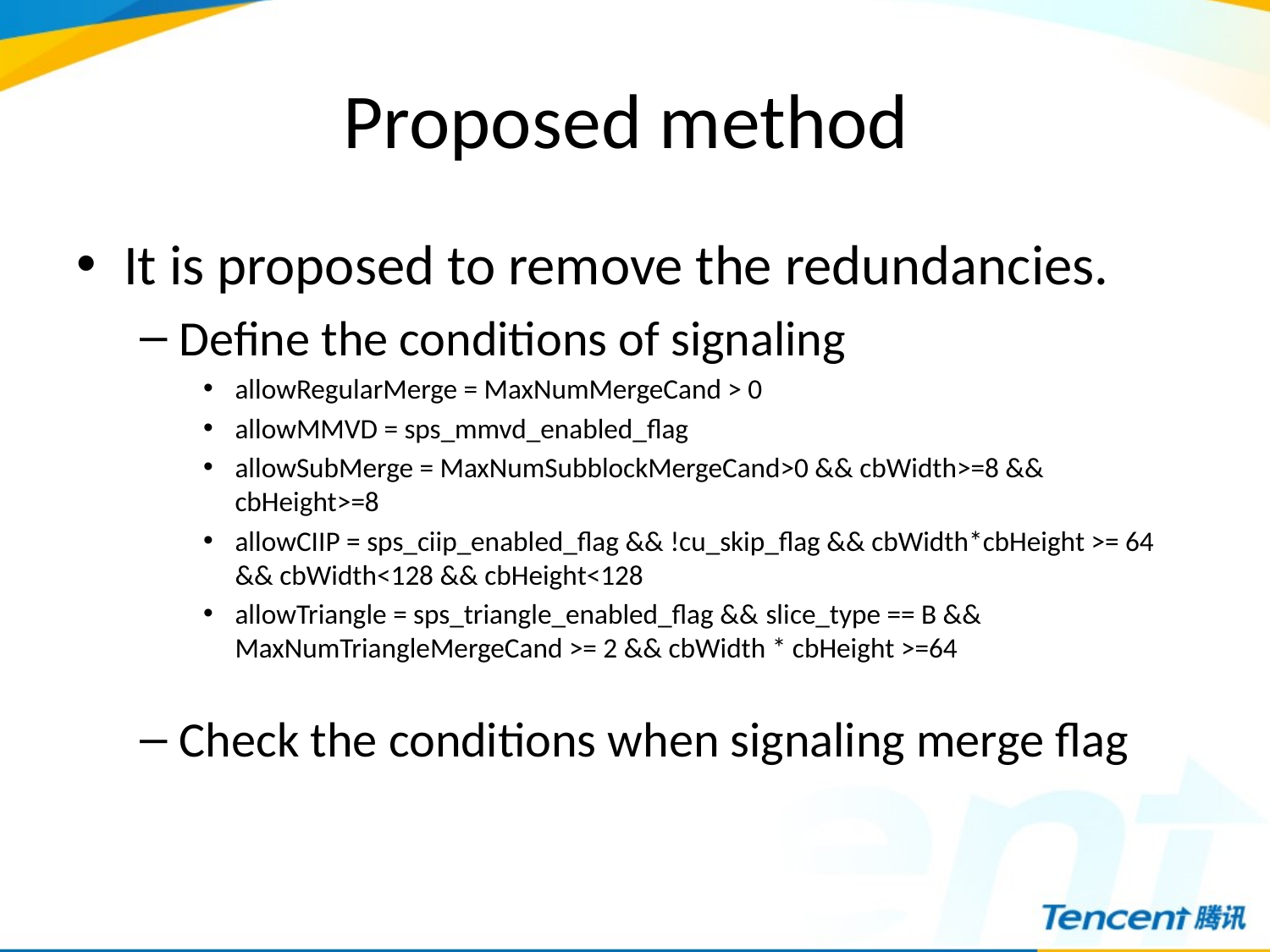

# Proposed method
It is proposed to remove the redundancies.
Define the conditions of signaling
allowRegularMerge = MaxNumMergeCand > 0
allowMMVD = sps_mmvd_enabled_flag
allowSubMerge = MaxNumSubblockMergeCand>0 && cbWidth>=8 && cbHeight>=8
allowCIIP = sps_ciip_enabled_flag && !cu_skip_flag && cbWidth*cbHeight >= 64 && cbWidth<128 && cbHeight<128
allowTriangle = sps_triangle_enabled_flag && slice_type == B && MaxNumTriangleMergeCand >= 2 && cbWidth * cbHeight >=64
Check the conditions when signaling merge flag